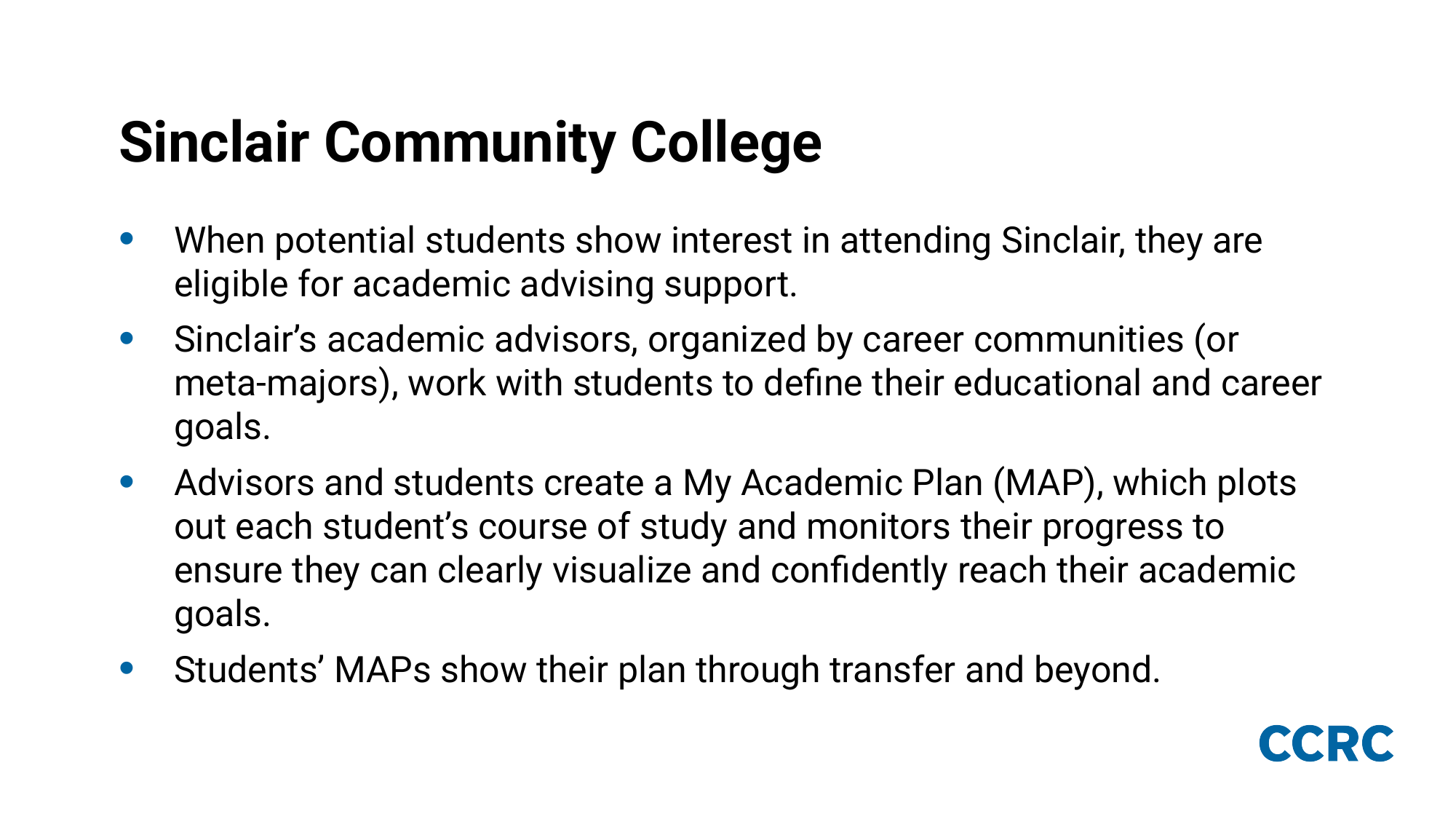

# Sinclair Community College
When potential students show interest in attending Sinclair, they are eligible for academic advising support.
Sinclair’s academic advisors, organized by career communities (or meta-majors), work with students to define their educational and career goals.
Advisors and students create a My Academic Plan (MAP), which plots out each student’s course of study and monitors their progress to ensure they can clearly visualize and confidently reach their academic goals.
Students’ MAPs show their plan through transfer and beyond.